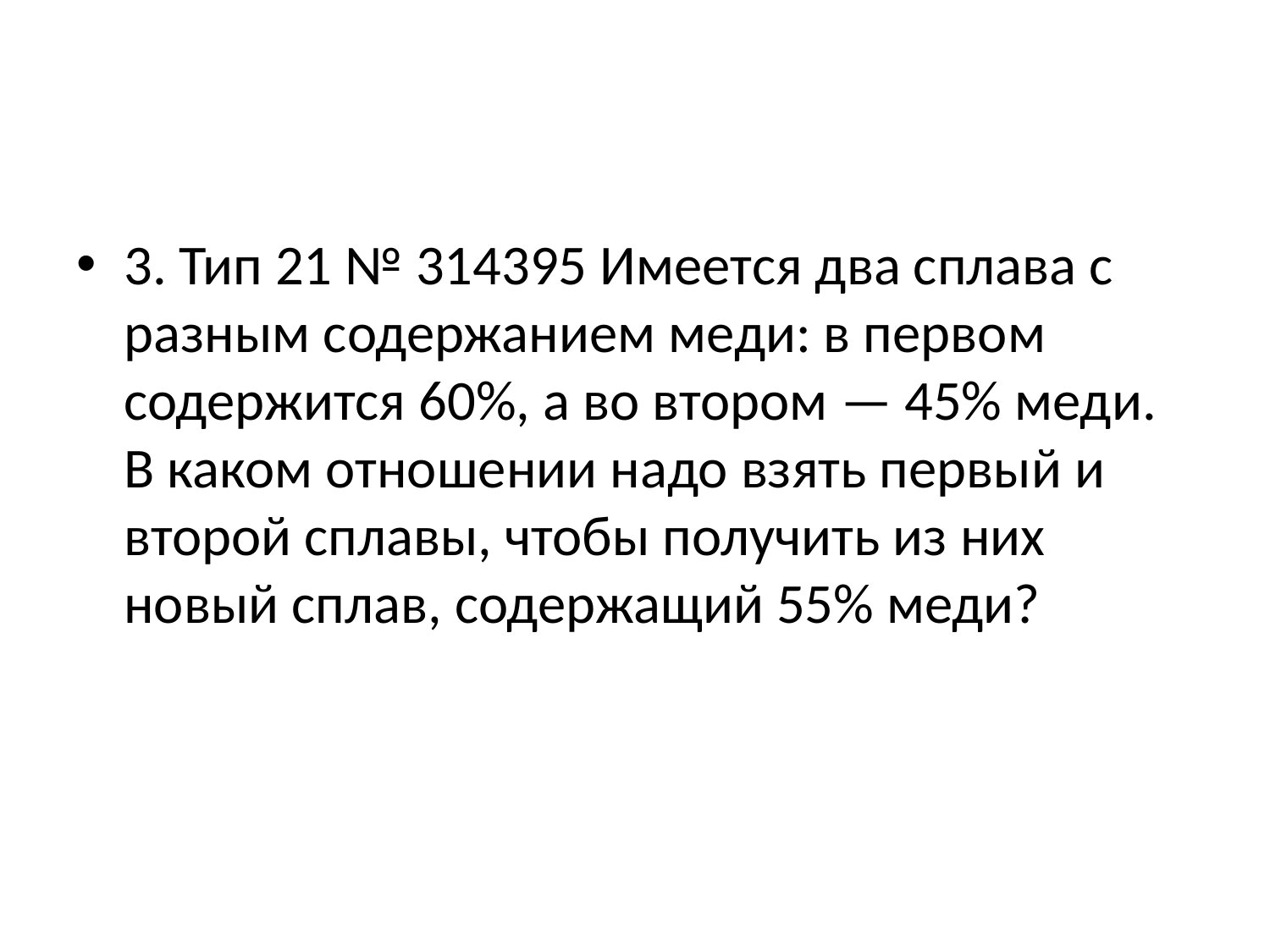

#
3. Тип 21 № 314395 Имеется два сплава с разным содержанием меди: в первом содержится 60%, а во втором — 45% меди. В каком отношении надо взять первый и второй сплавы, чтобы получить из них новый сплав, содержащий 55% меди?